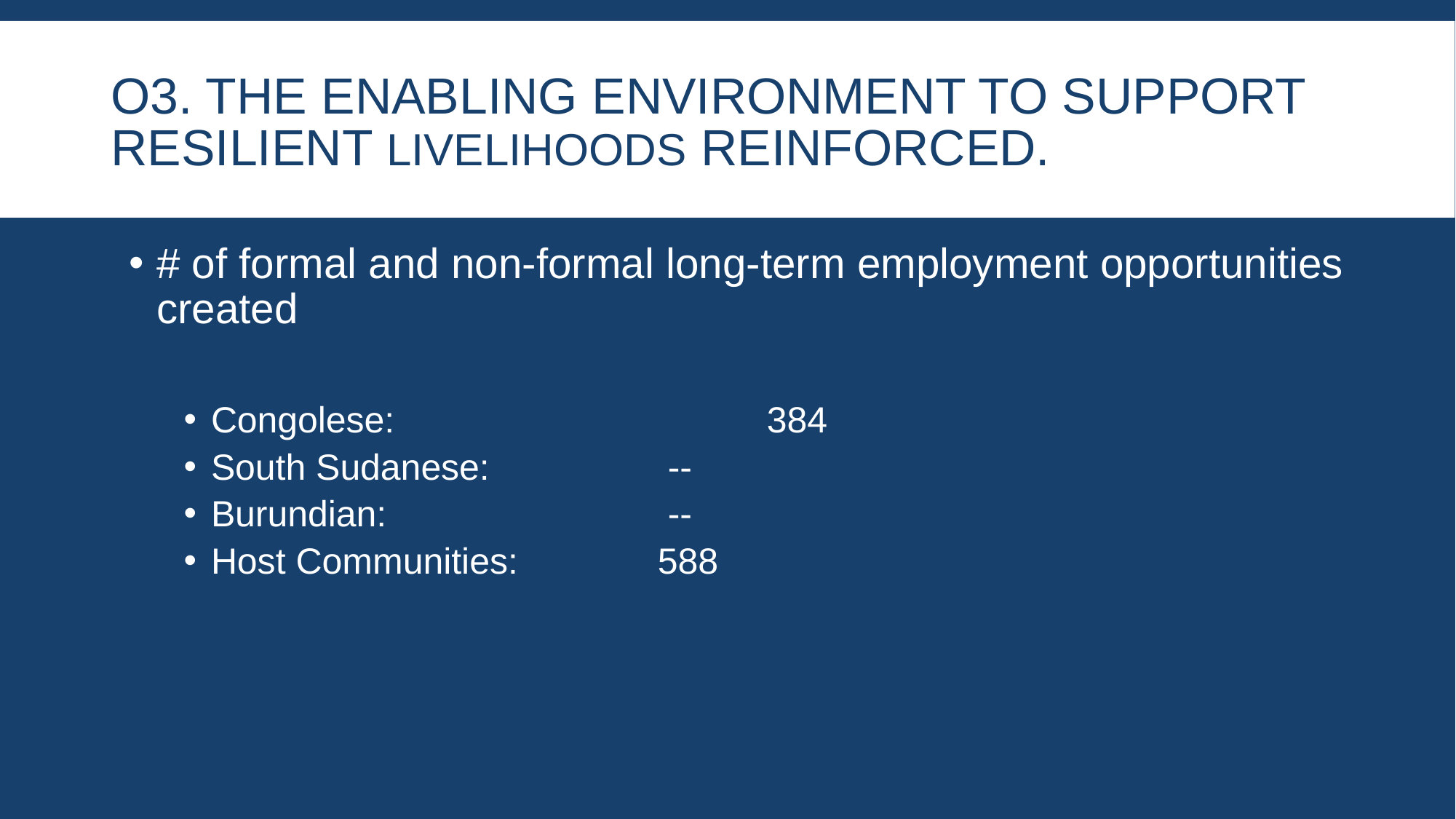

# O3. The enabling environment to support resilient livelihoods reinforced.
# of formal and non-formal long-term employment opportunities created

Congolese:          			 384
South Sudanese:  		  --
Burundian:            		  --
Host Communities: 		 588